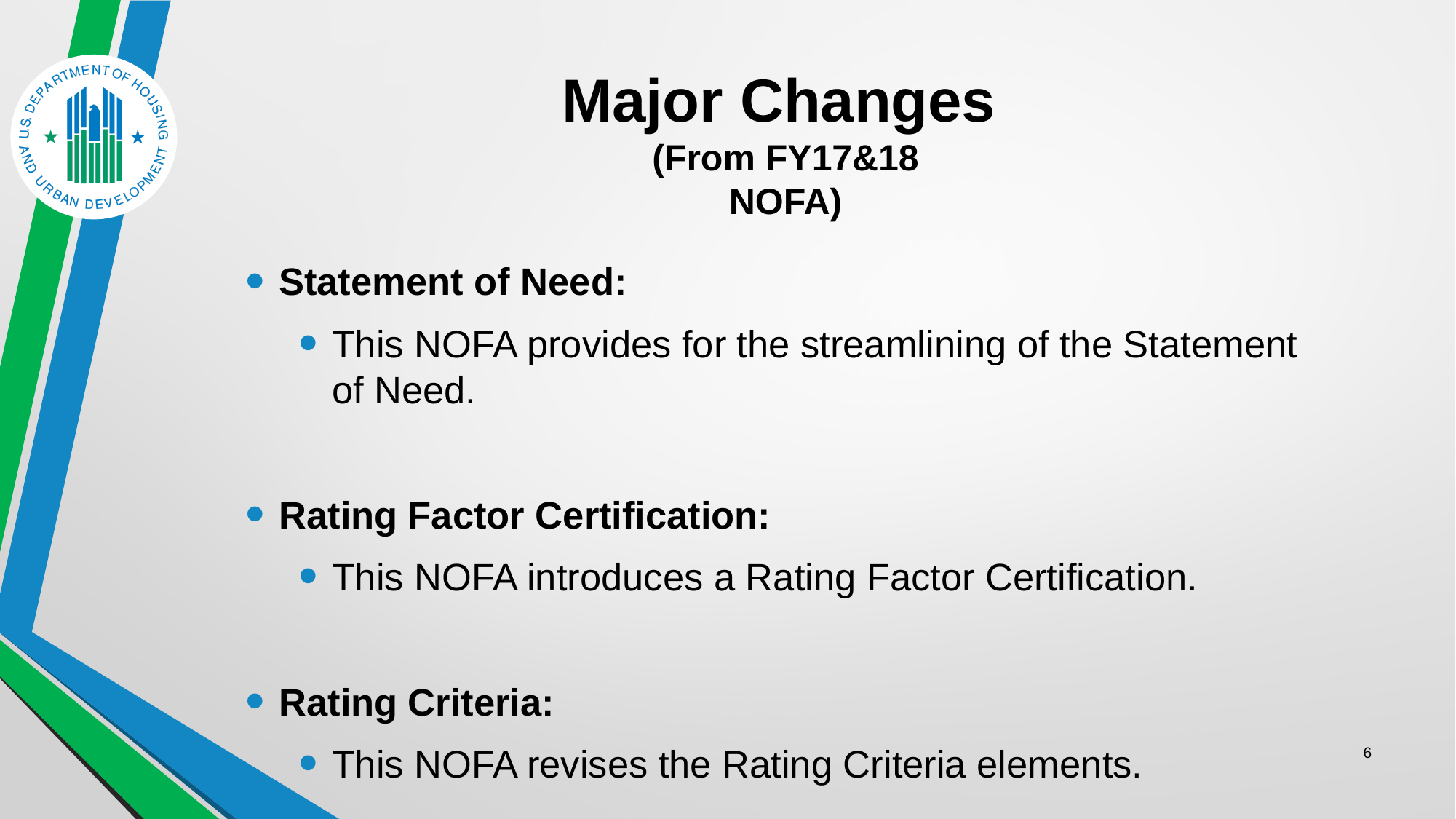

# Major Changes
(From FY17&18 NOFA)
Statement of Need:
This NOFA provides for the streamlining of the Statement of Need.

Rating Factor Certification:
This NOFA introduces a Rating Factor Certification.

Rating Criteria:
This NOFA revises the Rating Criteria elements.

6